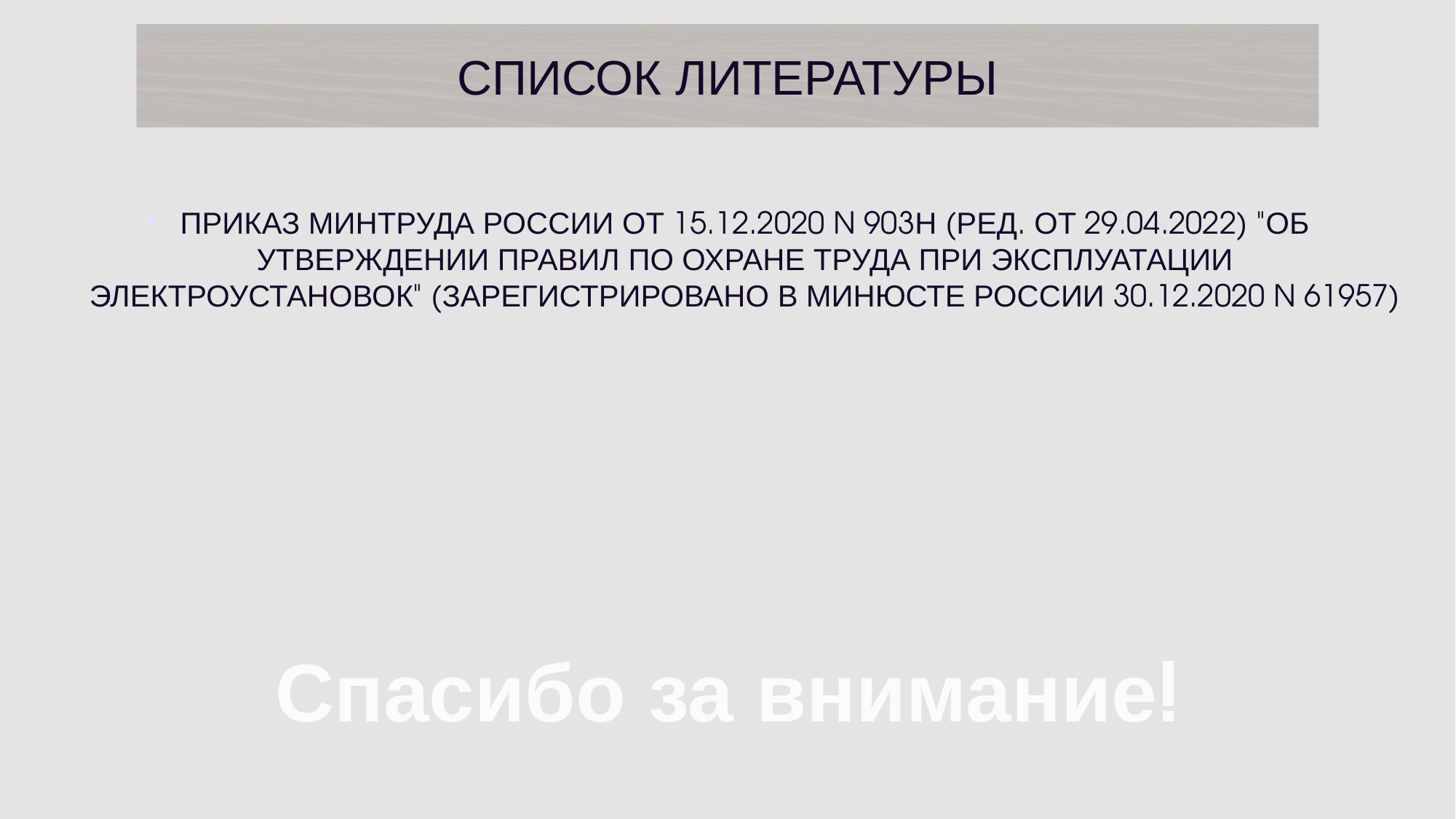

# СПИСОК ЛИТЕРАТУРЫ
Приказ Минтруда России от 15.12.2020 N 903н (ред. от 29.04.2022) "Об утверждении Правил по охране труда при эксплуатации электроустановок" (Зарегистрировано в Минюсте России 30.12.2020 N 61957)
Спасибо за внимание!